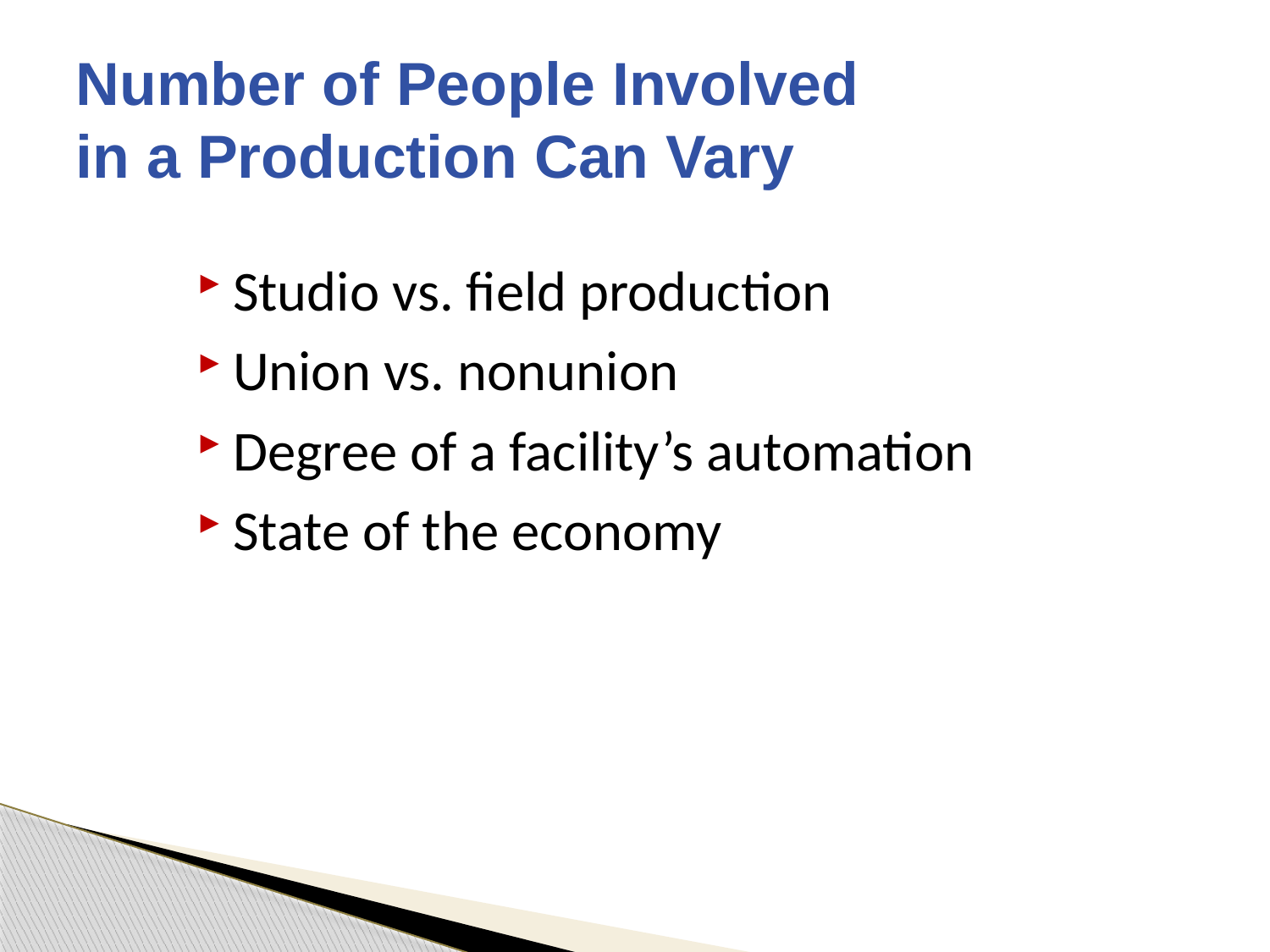

# Number of People Involved in a Production Can Vary
Studio vs. field production
Union vs. nonunion
Degree of a facility’s automation
State of the economy